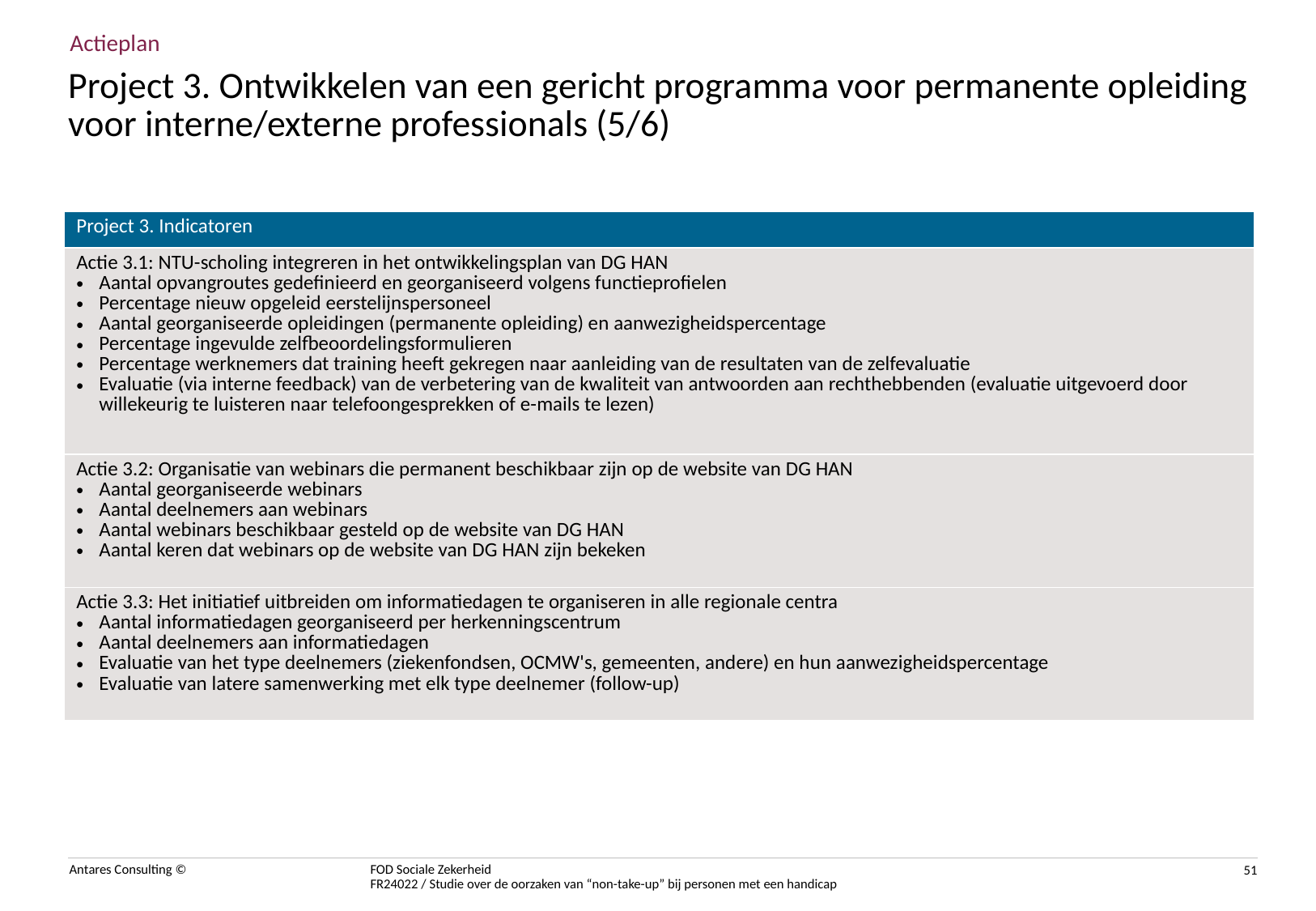

Actieplan
# Project 3. Ontwikkelen van een gericht programma voor permanente opleiding voor interne/externe professionals (5/6)
| Project 3. Indicatoren |
| --- |
| Actie 3.1: NTU-scholing integreren in het ontwikkelingsplan van DG HAN Aantal opvangroutes gedefinieerd en georganiseerd volgens functieprofielen Percentage nieuw opgeleid eerstelijnspersoneel Aantal georganiseerde opleidingen (permanente opleiding) en aanwezigheidspercentage Percentage ingevulde zelfbeoordelingsformulieren Percentage werknemers dat training heeft gekregen naar aanleiding van de resultaten van de zelfevaluatie Evaluatie (via interne feedback) van de verbetering van de kwaliteit van antwoorden aan rechthebbenden (evaluatie uitgevoerd door willekeurig te luisteren naar telefoongesprekken of e-mails te lezen) |
| Actie 3.2: Organisatie van webinars die permanent beschikbaar zijn op de website van DG HAN Aantal georganiseerde webinars Aantal deelnemers aan webinars Aantal webinars beschikbaar gesteld op de website van DG HAN Aantal keren dat webinars op de website van DG HAN zijn bekeken |
| Actie 3.3: Het initiatief uitbreiden om informatiedagen te organiseren in alle regionale centra Aantal informatiedagen georganiseerd per herkenningscentrum Aantal deelnemers aan informatiedagen Evaluatie van het type deelnemers (ziekenfondsen, OCMW's, gemeenten, andere) en hun aanwezigheidspercentage Evaluatie van latere samenwerking met elk type deelnemer (follow-up) |